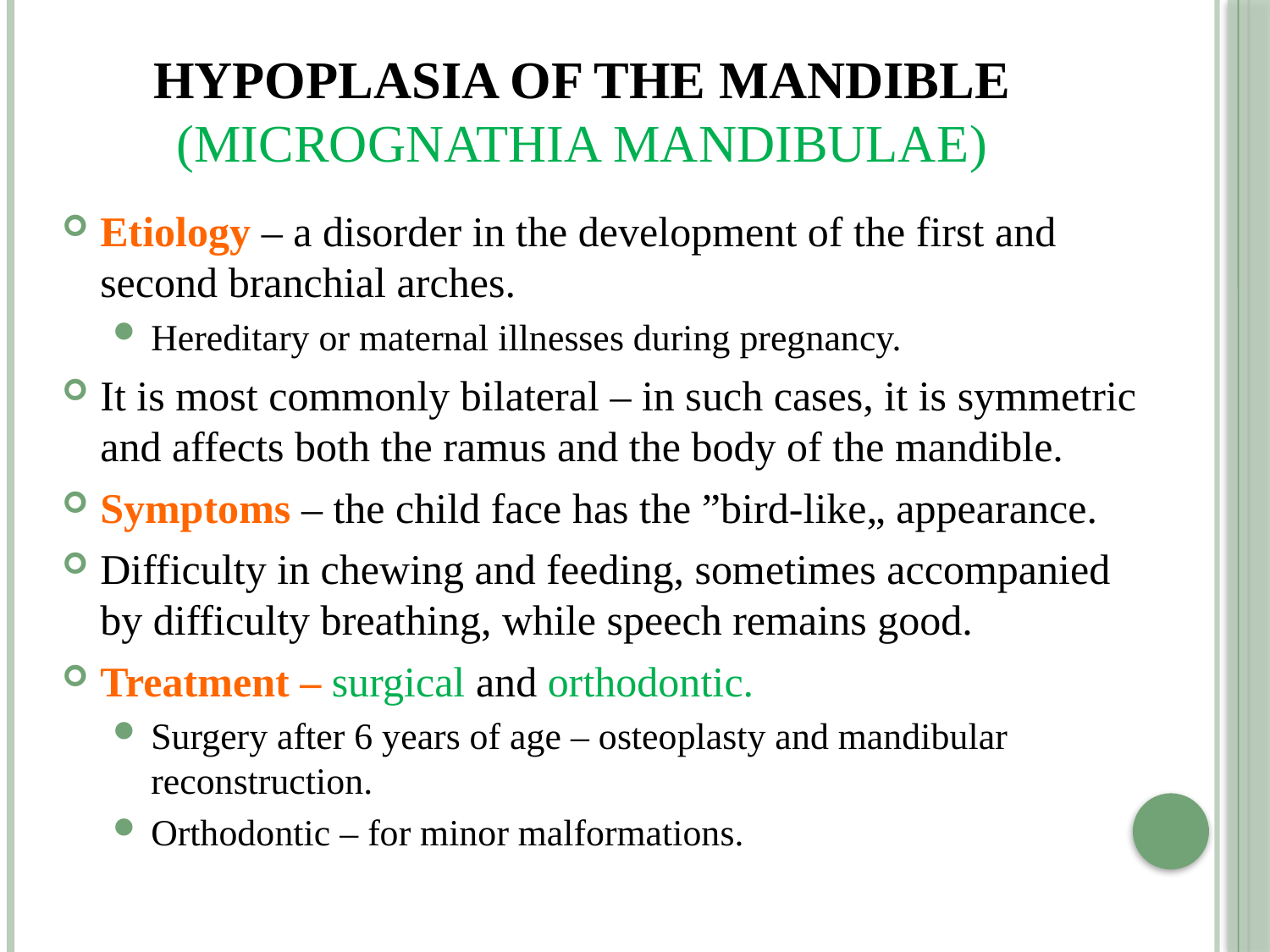

# Hypoplasia of the mandible (Micrognathia mandibulae)
Etiology – a disorder in the development of the first and second branchial arches.
Hereditary or maternal illnesses during pregnancy.
It is most commonly bilateral – in such cases, it is symmetric and affects both the ramus and the body of the mandible.
Symptoms – the child face has the ”bird-like„ appearance.
Difficulty in chewing and feeding, sometimes accompanied by difficulty breathing, while speech remains good.
Treatment – surgical and orthodontic.
Surgery after 6 years of age – osteoplasty and mandibular reconstruction.
Orthodontic – for minor malformations.